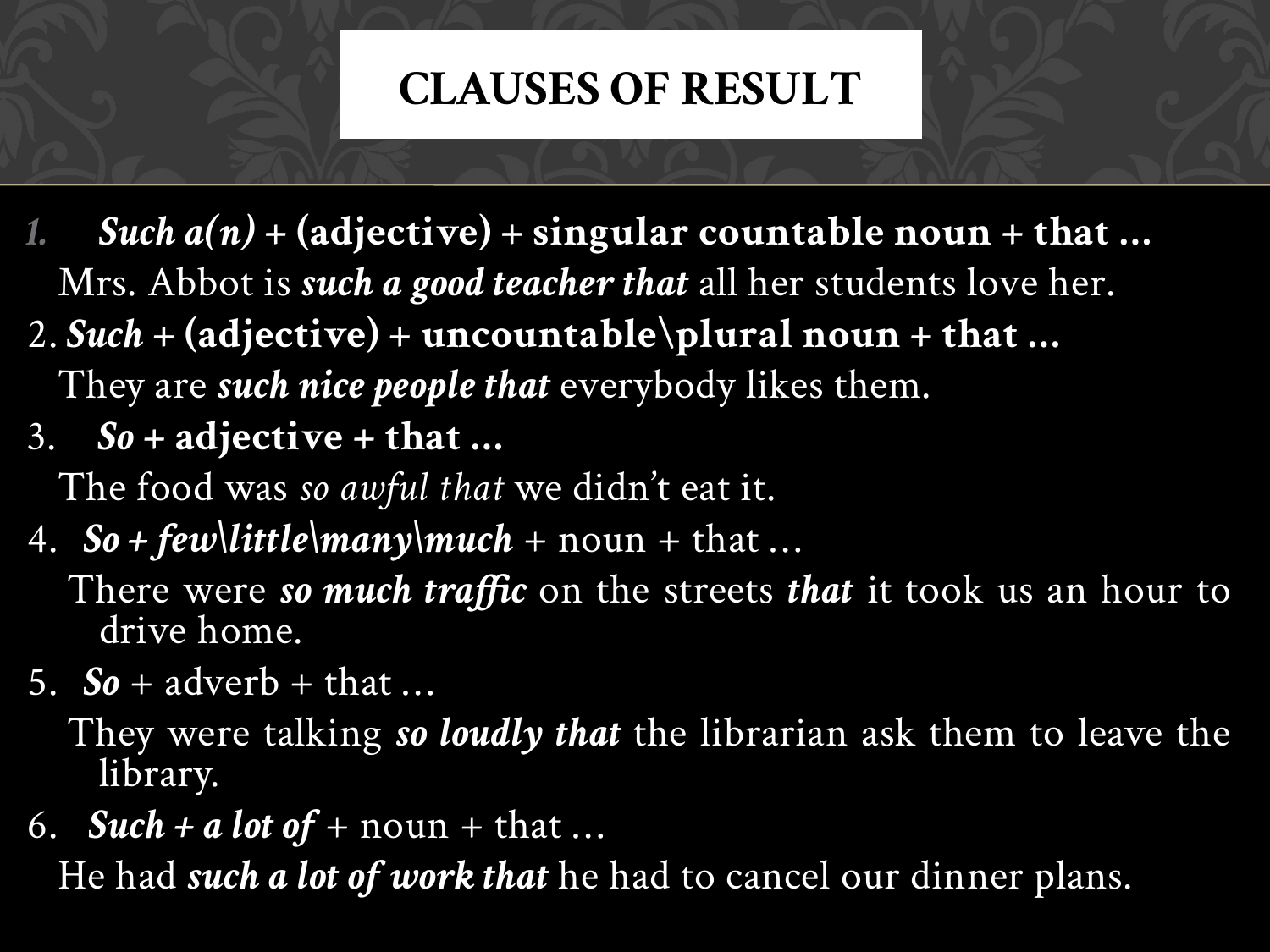

# Clauses of Result
Such a(n) + (adjective) + singular countable noun + that …
   Mrs. Abbot is such a good teacher that all her students love her.
2. Such + (adjective) + uncountable\plural noun + that …
   They are such nice people that everybody likes them.
3.    So + adjective + that …
   The food was so awful that we didn’t eat it.
4.   So + few\little\many\much + noun + that …
   There were so much traffic on the streets that it took us an hour to drive home.
5.   So + adverb + that …
   They were talking so loudly that the librarian ask them to leave the library.
6.   Such + a lot of + noun + that …
   He had such a lot of work that he had to cancel our dinner plans.